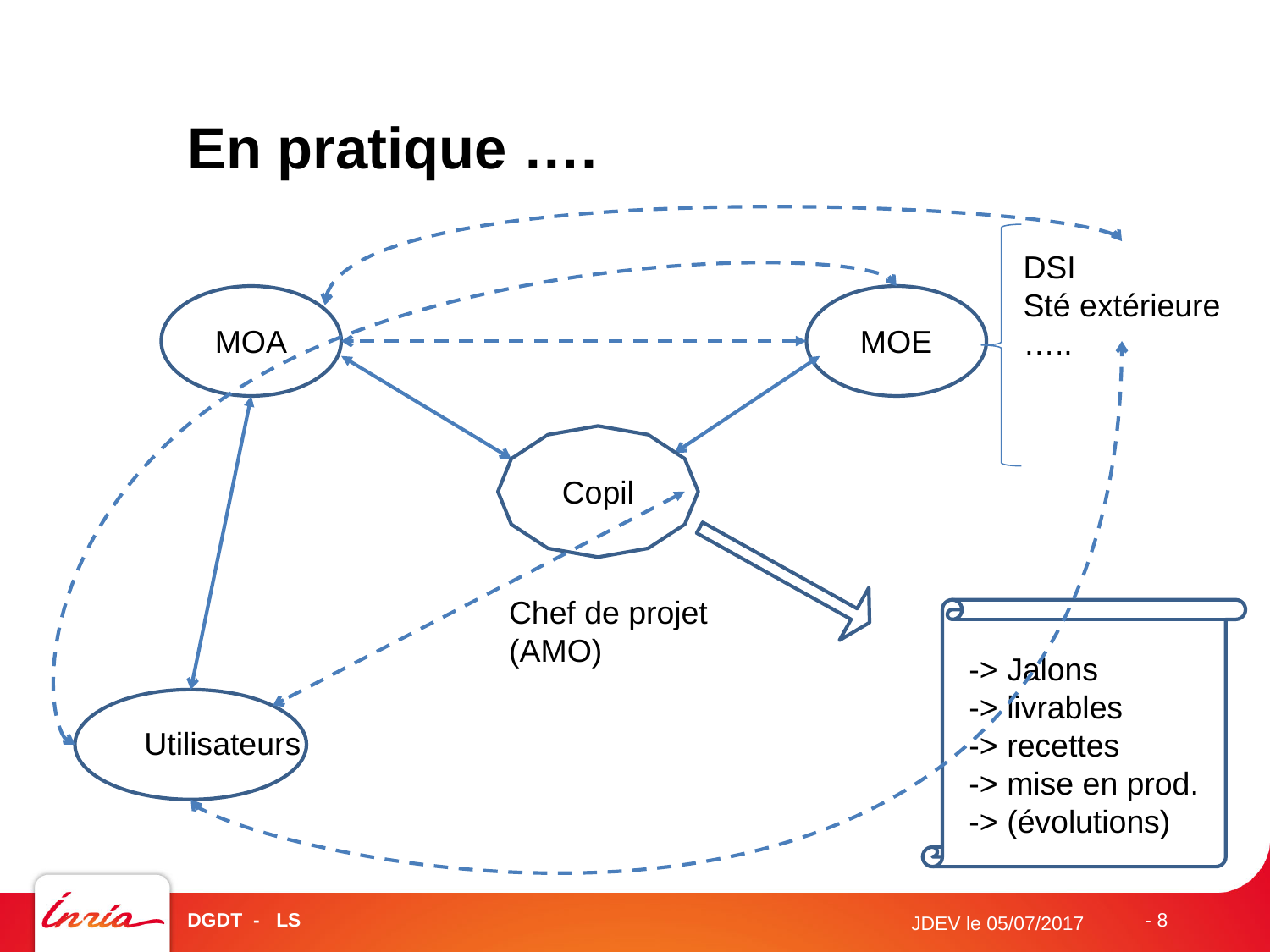

En pratique ….

DSI
Sté extérieure
…..

MOA

MOE

Copil

Chef de projet
(AMO)

-> Jalons
-> livrables
-> recettes
-> mise en prod.
-> (évolutions)

Utilisateurs
DGDT  -   LS
- 8
JDEV le 05/07/2017